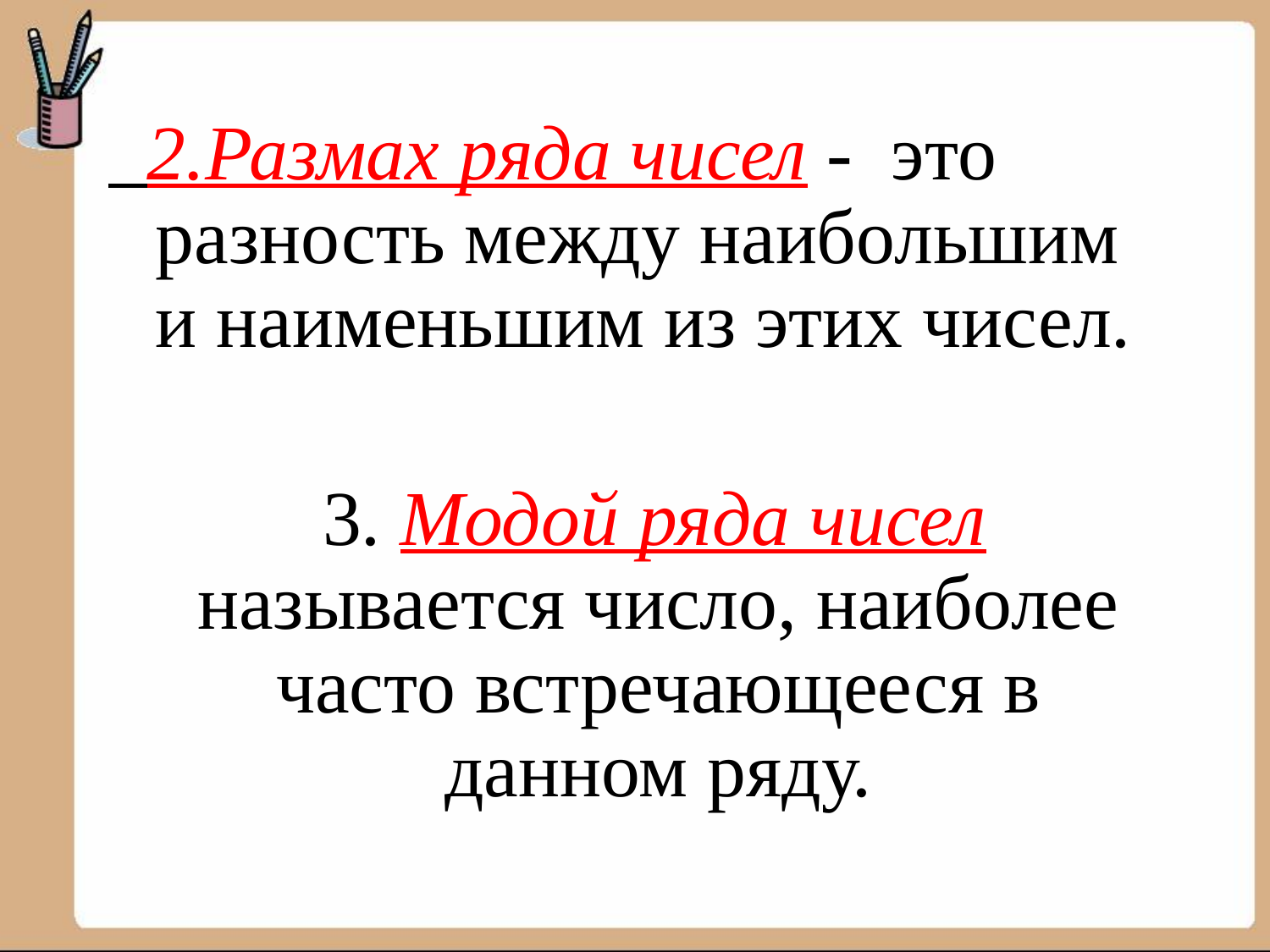

2.Размах ряда чисел -  это  разность между наибольшим и наименьшим из этих чисел.

  3. Модой ряда чисел называется число, наиболее часто встречающееся в данном ряду.